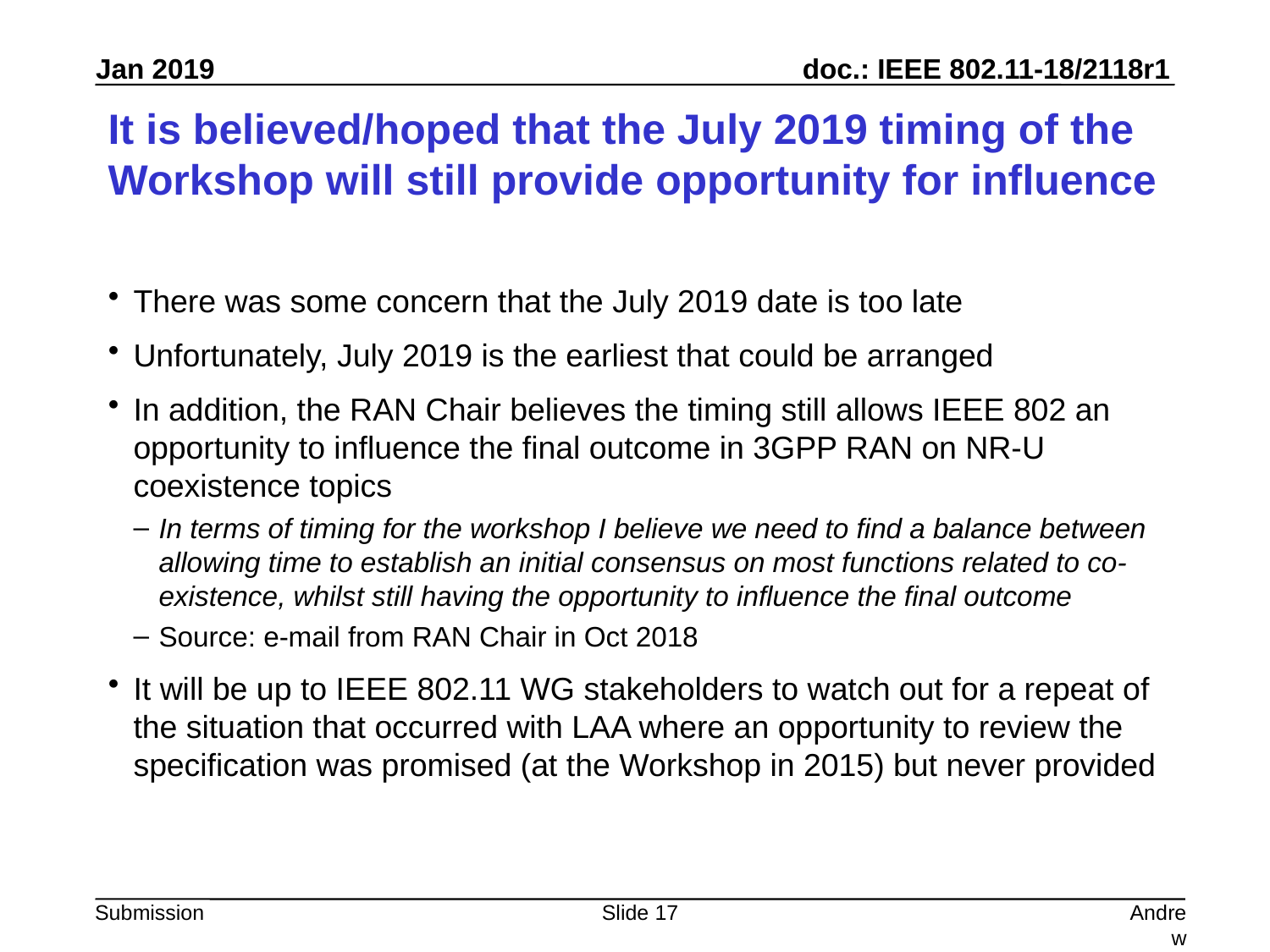

# It is believed/hoped that the July 2019 timing of the Workshop will still provide opportunity for influence
There was some concern that the July 2019 date is too late
Unfortunately, July 2019 is the earliest that could be arranged
In addition, the RAN Chair believes the timing still allows IEEE 802 an opportunity to influence the final outcome in 3GPP RAN on NR-U coexistence topics
In terms of timing for the workshop I believe we need to find a balance between allowing time to establish an initial consensus on most functions related to co-existence, whilst still having the opportunity to influence the final outcome
Source: e-mail from RAN Chair in Oct 2018
It will be up to IEEE 802.11 WG stakeholders to watch out for a repeat of the situation that occurred with LAA where an opportunity to review the specification was promised (at the Workshop in 2015) but never provided

Slide 17
Andrew Myles, Cisco